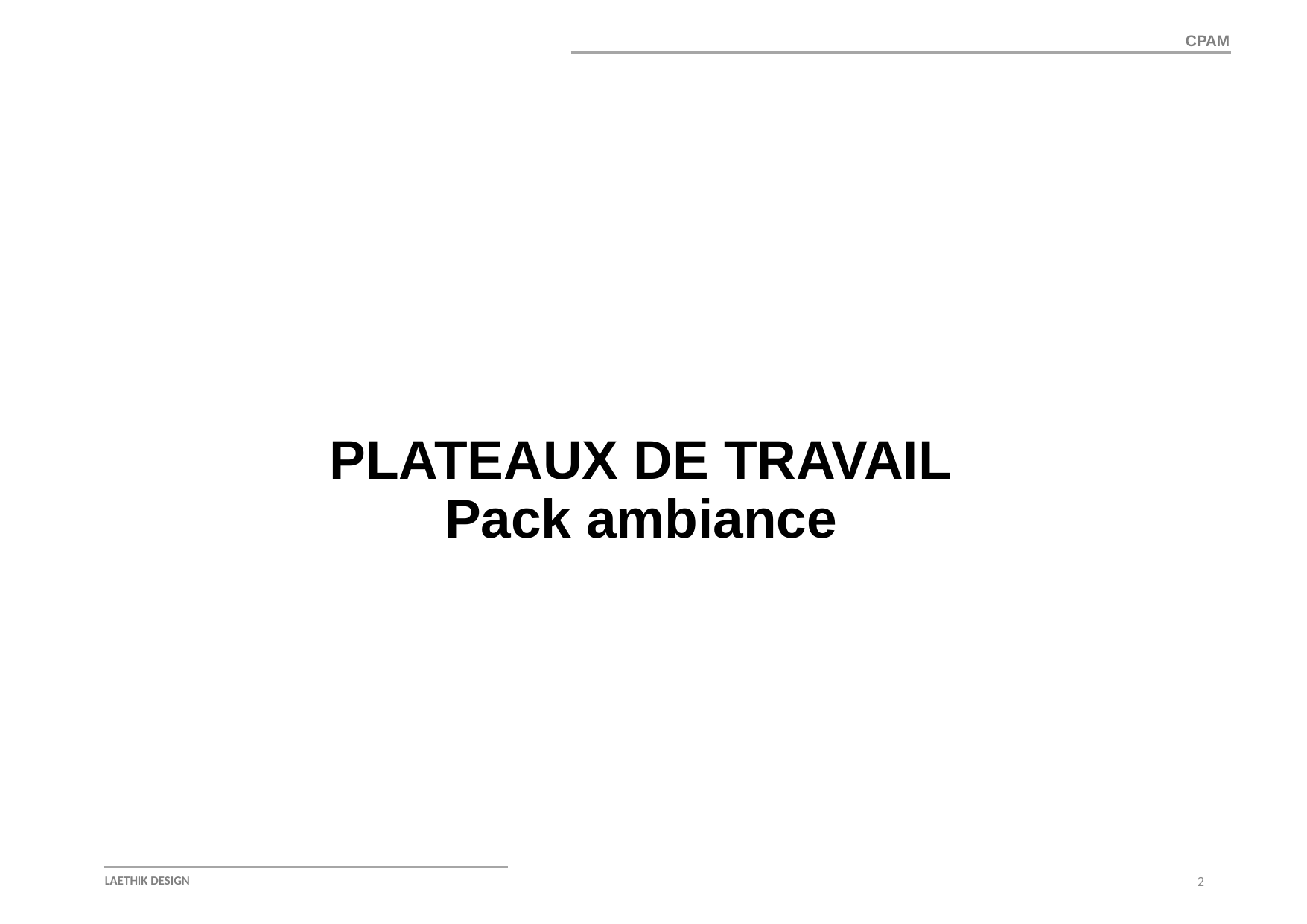

# PLATEAUX DE TRAVAIL Pack ambiance
2